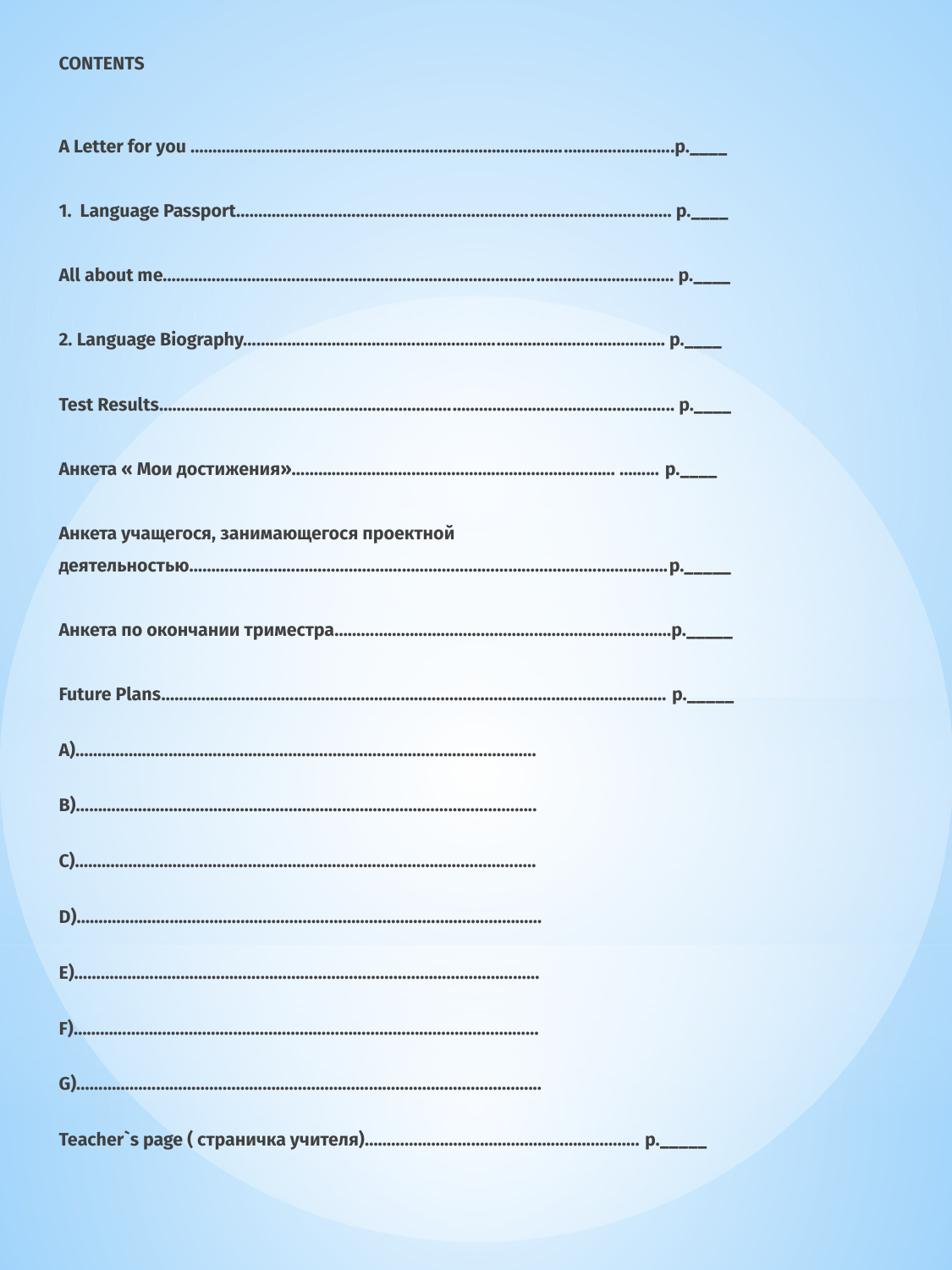

CONTENTS

A Letter for you ……………………………………………………………………………………………….p.____

1.  Language Passport…………………………………………………………………………………….. p.____

All about me……………………………………………………………………………………………….…… p.____

2. Language Biography…………………………………………………………………….………….... p.____

Test Results…………………………………………………………………………………………………….. p.____

Анкета « Мои достижения»……………………………………………….……………… ……... p.____

Анкета учащегося, занимающегося проектной
деятельностью…………………………………………………………………………..………………….p._____

Анкета по окончании триместра………………………………………………………………….р._____

Future Plans…………………………………………………………………………….…………..………… p._____

A)…………………………………………………………………………………………..

B)…………………………………………………………………………………………..

C)…………………………………………………………………………………………..

D)…………………………………………………………………………………………...

E)…………………………………………………………………………………………...

F)……………………………………………………………………………………………

G)…………………………………………………………………………………………...

Teacher`s page ( страничка учителя)…………………………………………………….. p._____